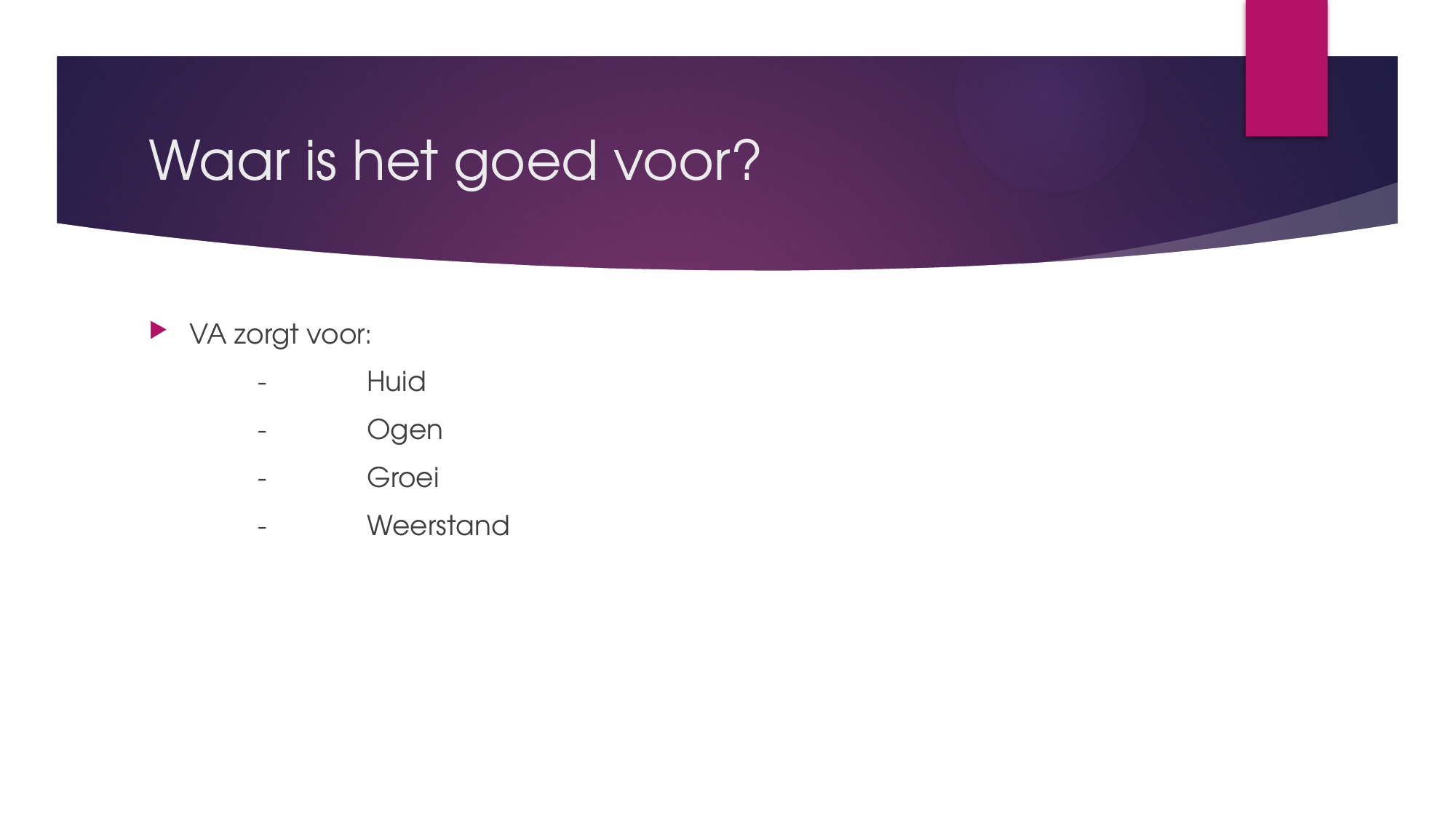

# Waar is het goed voor?
VA zorgt voor:
	-	Huid
	-	Ogen
	-	Groei
	-	Weerstand